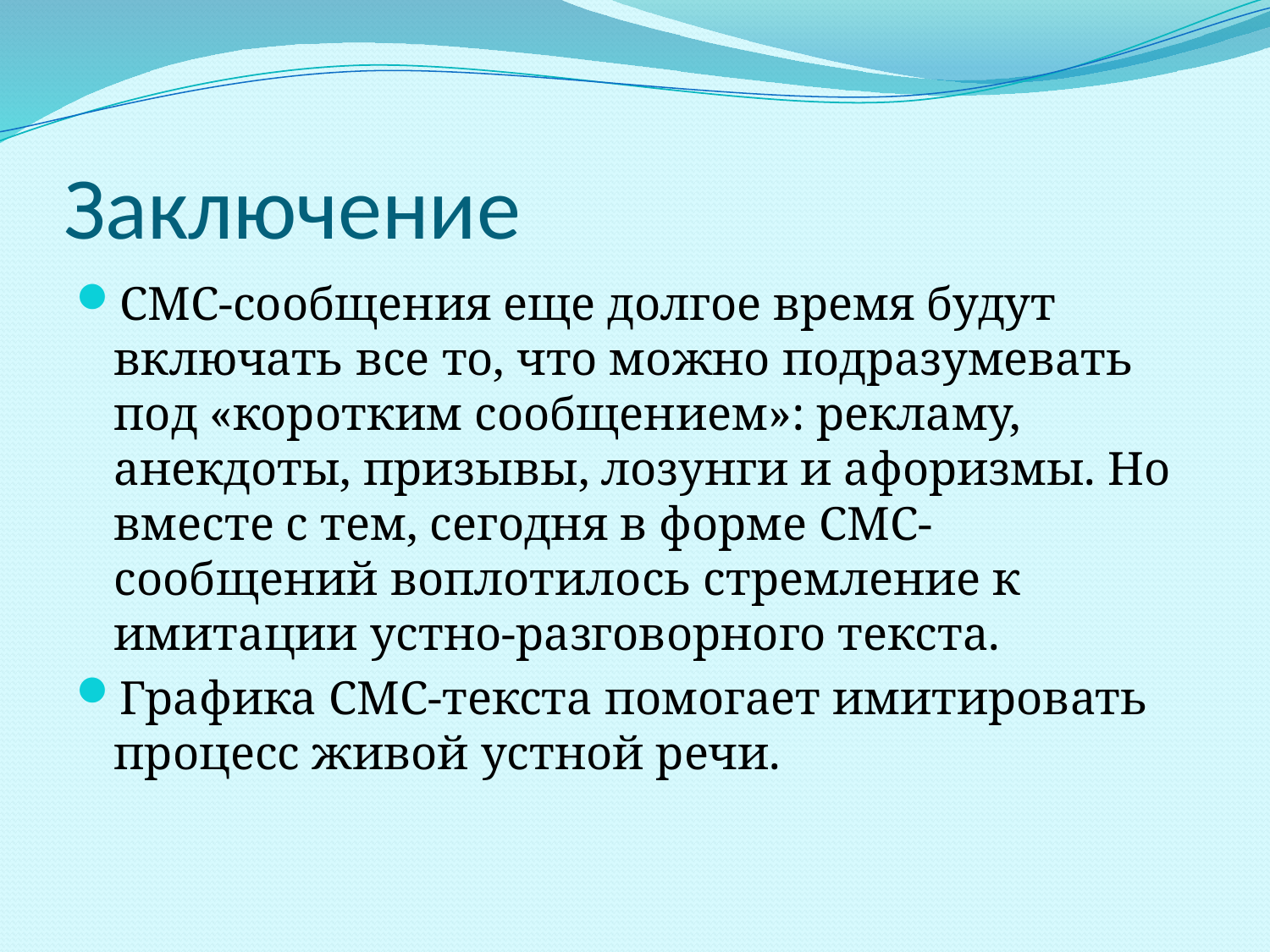

# Заключение
СМС-сообщения еще долгое время будут включать все то, что можно подразумевать под «коротким сообщением»: рекламу, анекдоты, призывы, лозунги и афоризмы. Но вместе с тем, сегодня в форме СМС-сообщений воплотилось стремление к имитации устно-разговорного текста.
Графика СМС-текста помогает имитировать процесс живой устной речи.